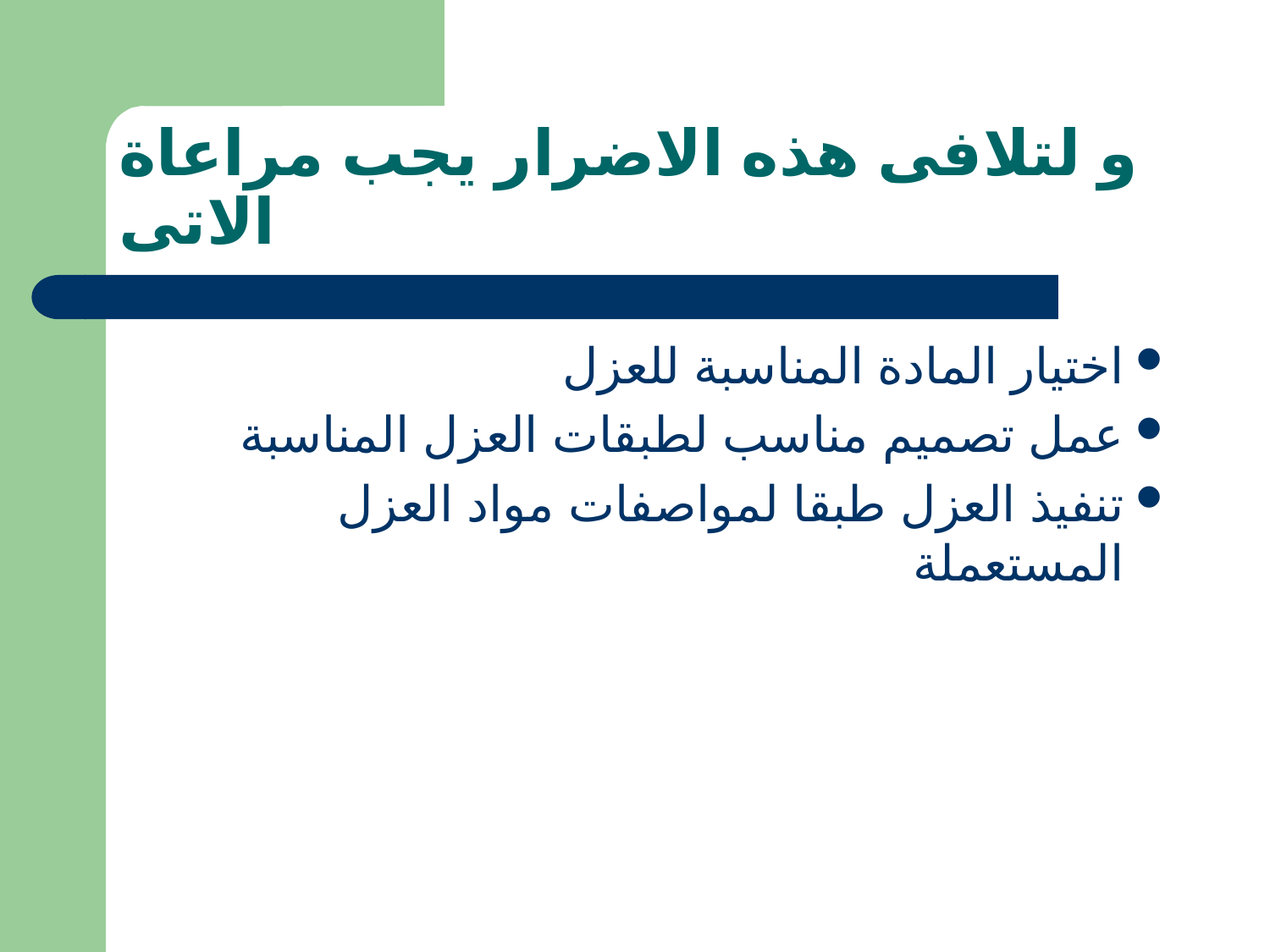

# و لتلافى هذه الاضرار يجب مراعاة الاتى
اختيار المادة المناسبة للعزل
عمل تصميم مناسب لطبقات العزل المناسبة
تنفيذ العزل طبقا لمواصفات مواد العزل المستعملة